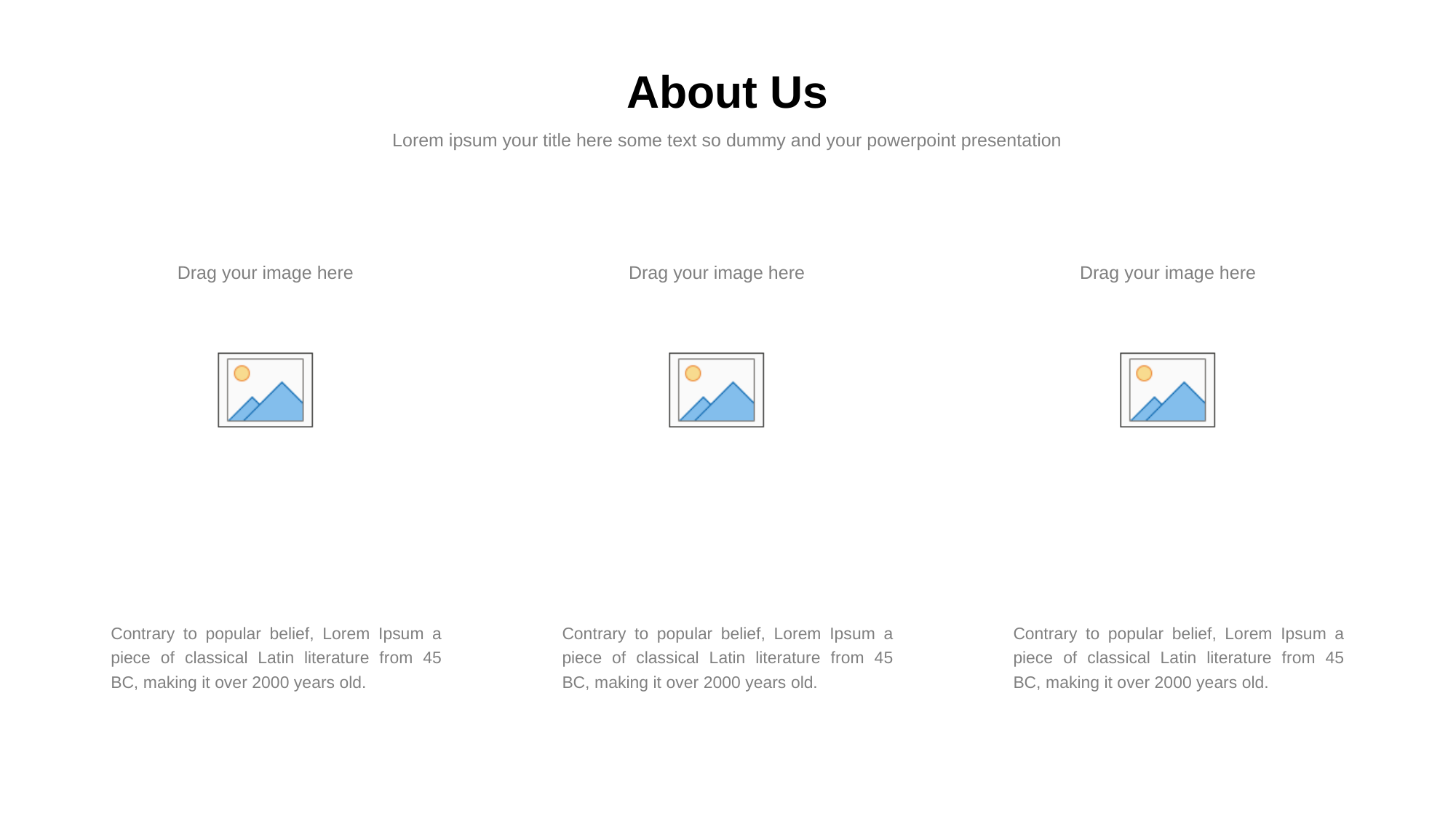

# About Us
Lorem ipsum your title here some text so dummy and your powerpoint presentation

Contrary to popular belief, Lorem Ipsum a piece of classical Latin literature from 45 BC, making it over 2000 years old.
Contrary to popular belief, Lorem Ipsum a piece of classical Latin literature from 45 BC, making it over 2000 years old.
Contrary to popular belief, Lorem Ipsum a piece of classical Latin literature from 45 BC, making it over 2000 years old.